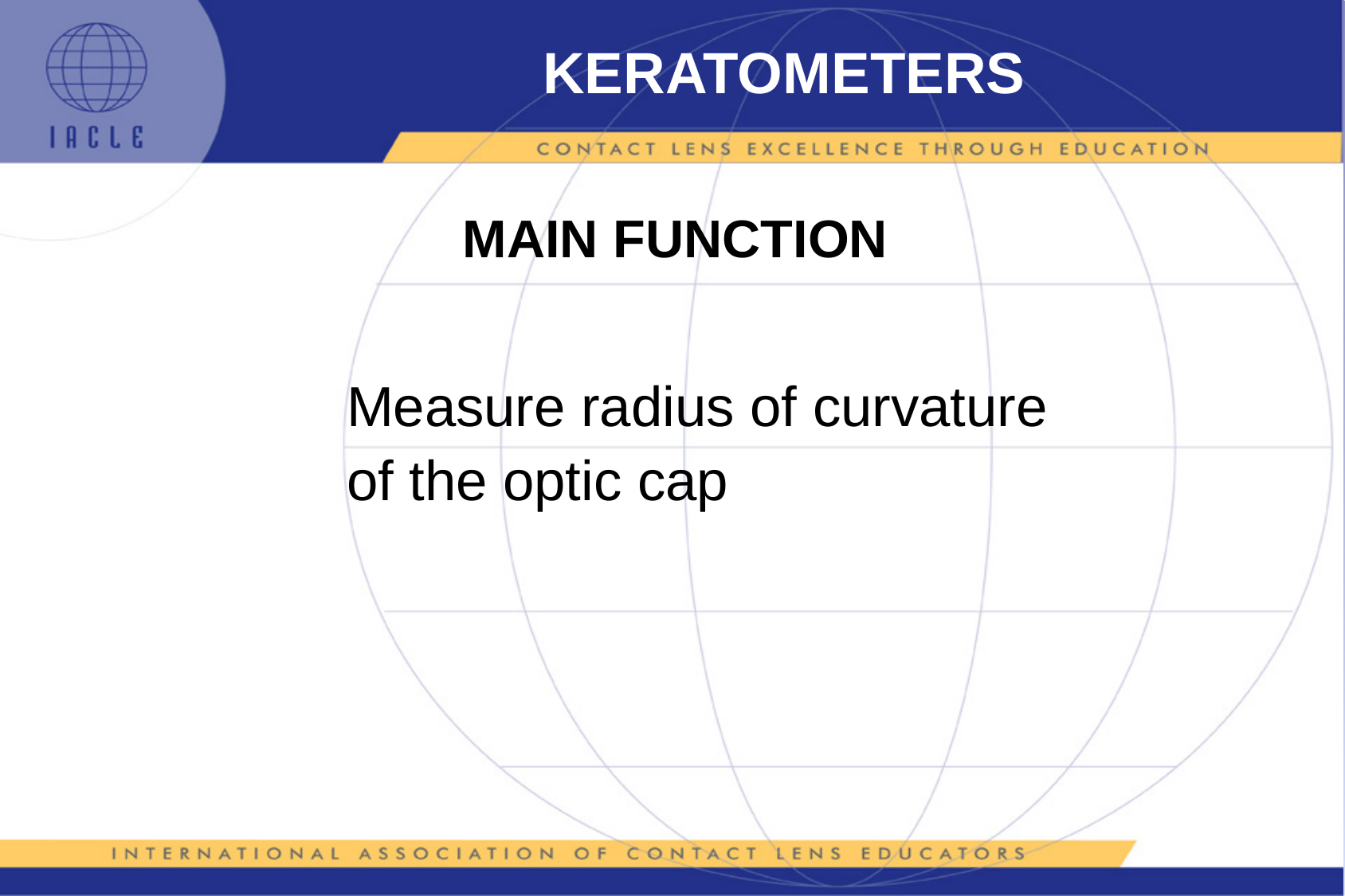

# KERATOMETERS
MAIN FUNCTION
Measure radius of curvature of the optic cap